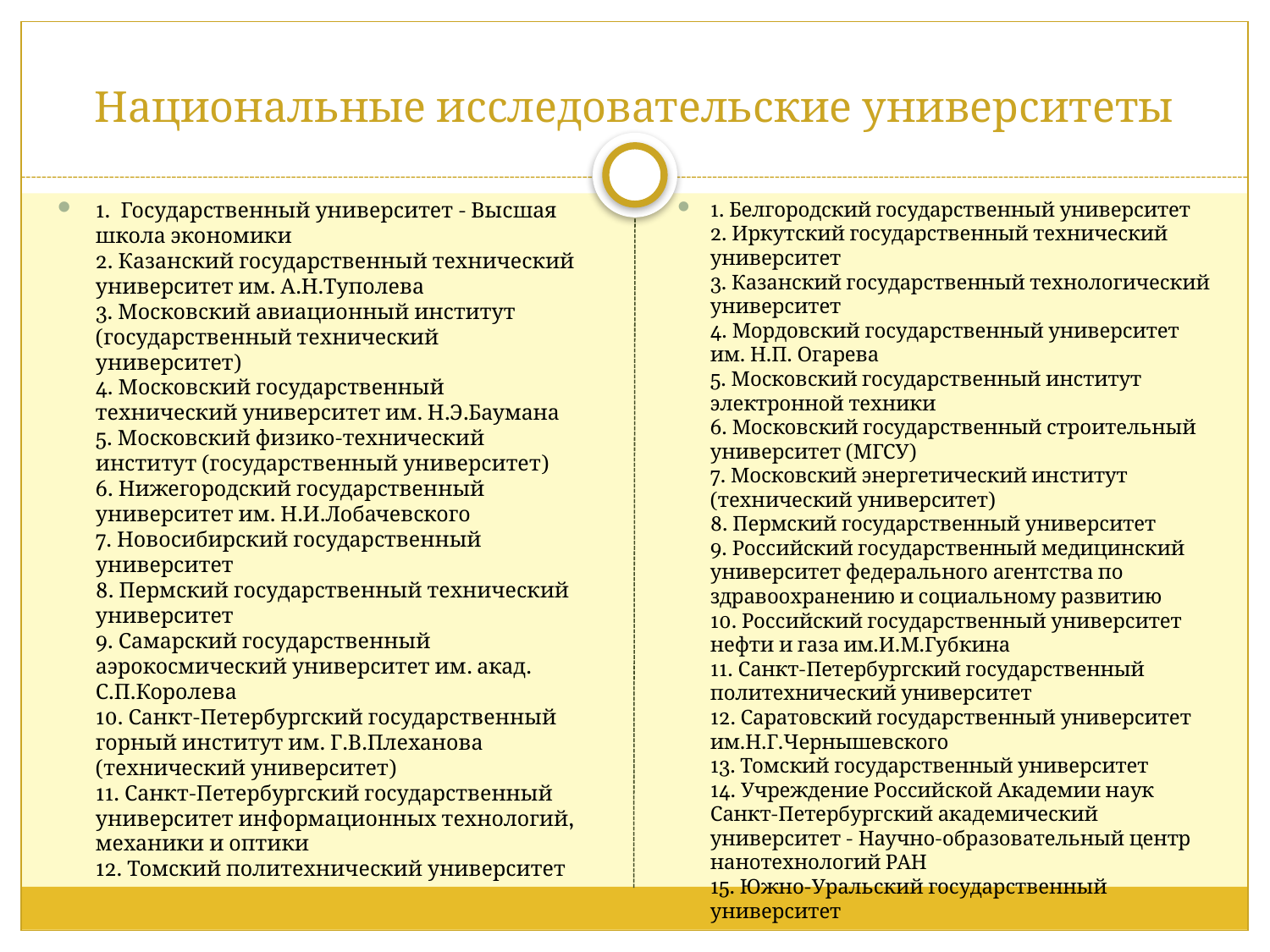

# Национальные исследовательские университеты
1.  Государственный университет - Высшая школа экономики
2. Казанский государственный технический университет им. А.Н.Туполева
3. Московский авиационный институт (государственный технический университет)
4. Московский государственный технический университет им. Н.Э.Баумана
5. Московский физико-технический институт (государственный университет)
6. Нижегородский государственный университет им. Н.И.Лобачевского
7. Новосибирский государственный университет
8. Пермский государственный технический университет
9. Самарский государственный аэрокосмический университет им. акад. С.П.Королева
10. Санкт-Петербургский государственный горный институт им. Г.В.Плеханова (технический университет)
11. Санкт-Петербургский государственный университет информационных технологий, механики и оптики
12. Томский политехнический университет
1. Белгородский государственный университет
2. Иркутский государственный технический университет
3. Казанский государственный технологический университет
4. Мордовский государственный университет им. Н.П. Огарева
5. Московский государственный институт электронной техники
6. Московский государственный строительный университет (МГСУ)
7. Московский энергетический институт (технический университет) 
8. Пермский государственный университет
9. Российский государственный медицинский университет федерального агентства по здравоохранению и социальному развитию
10. Российский государственный университет нефти и газа им.И.М.Губкина
11. Санкт-Петербургский государственный политехнический университет
12. Саратовский государственный университет им.Н.Г.Чернышевского
13. Томский государственный университет
14. Учреждение Российской Академии наук Санкт-Петербургский академический университет - Научно-образовательный центр нанотехнологий РАН
15. Южно-Уральский государственный университет